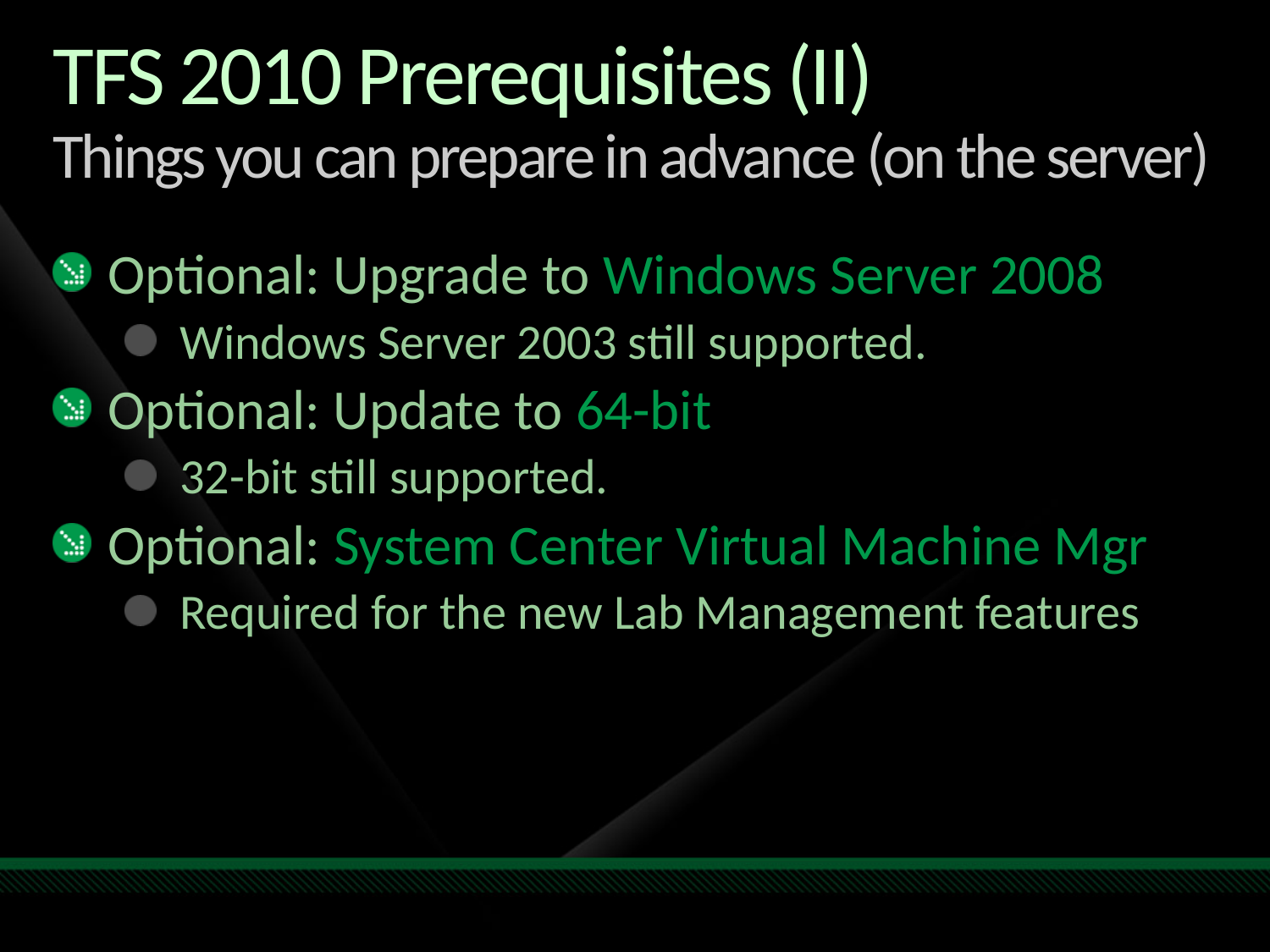

# TFS 2010 Prerequisites (II) Things you can prepare in advance (on the server)

Optional: Upgrade to Windows Server 2008
Windows Server 2003 still supported.
Optional: Update to 64-bit
32-bit still supported.
Optional: System Center Virtual Machine Mgr
Required for the new Lab Management features